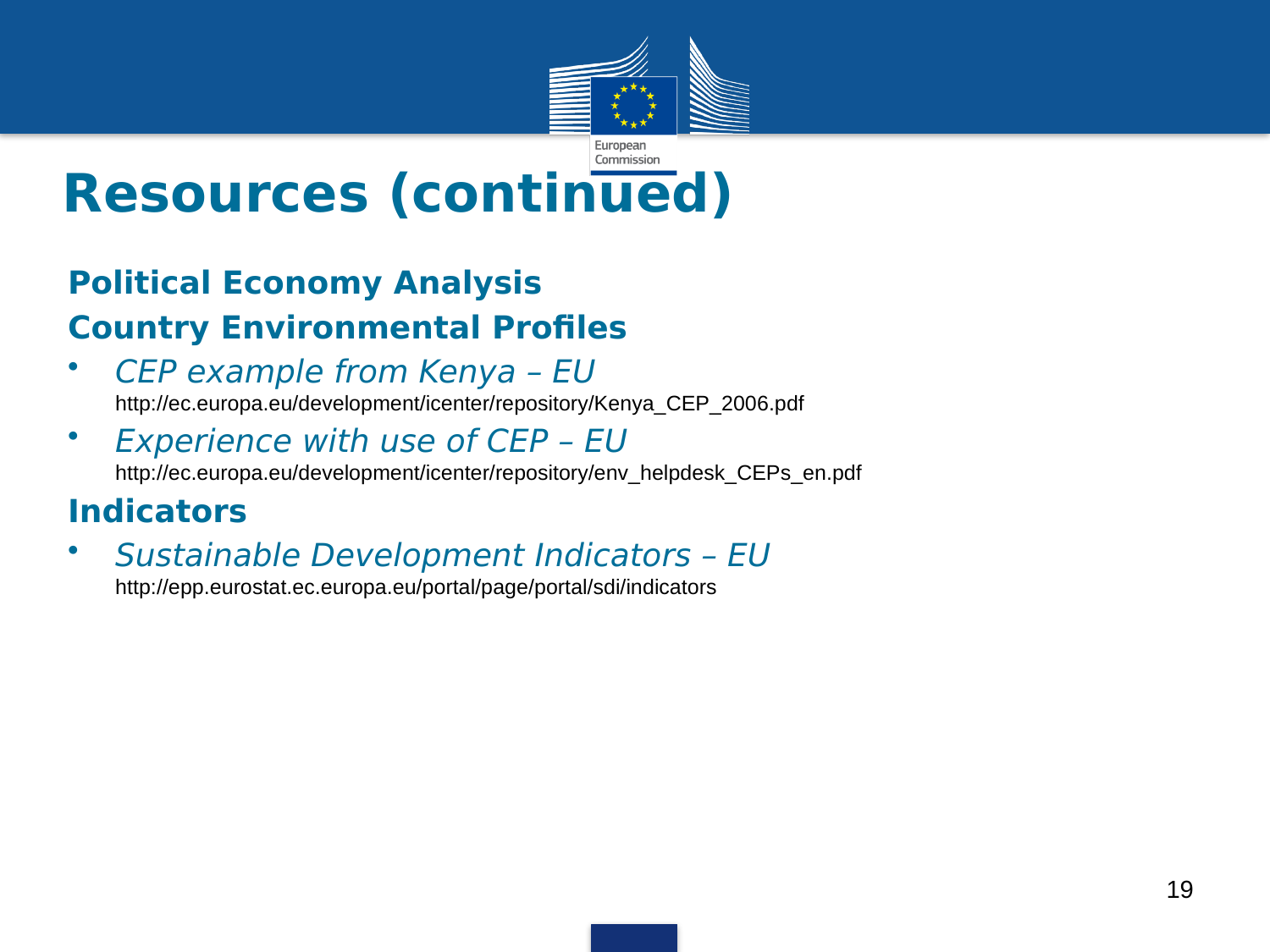

# Resources (continued)
Political Economy Analysis
Country Environmental Profiles
CEP example from Kenya – EU
http://ec.europa.eu/development/icenter/repository/Kenya_CEP_2006.pdf
Experience with use of CEP – EU
http://ec.europa.eu/development/icenter/repository/env_helpdesk_CEPs_en.pdf
Indicators
Sustainable Development Indicators – EU
http://epp.eurostat.ec.europa.eu/portal/page/portal/sdi/indicators

19